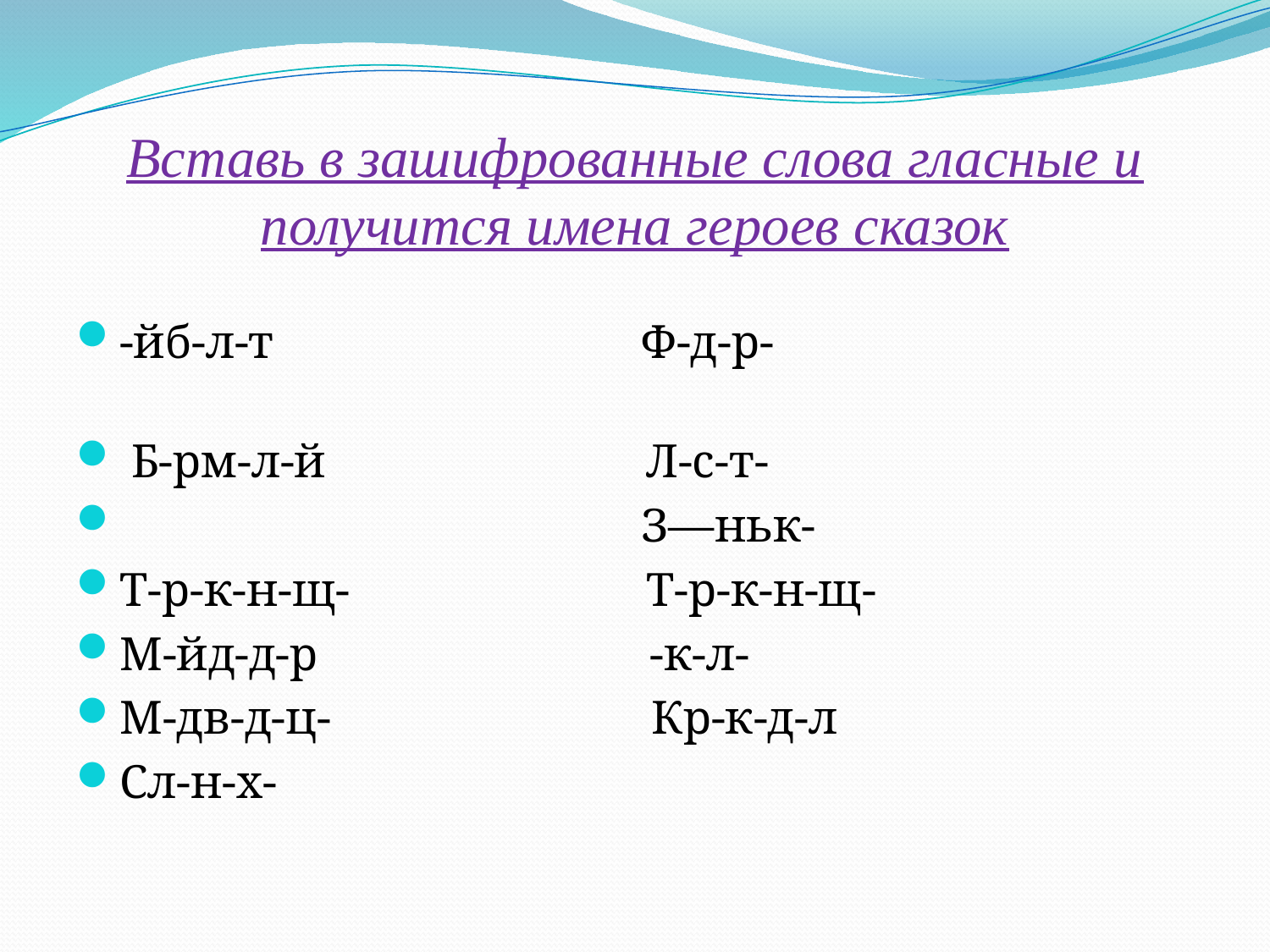

# Вставь в зашифрованные слова гласные и получится имена героев сказок
-йб-л-т                               Ф-д-р-
 Б-рм-л-й                           Л-с-т-
                                            З—ньк-
Т-р-к-н-щ-                         Т-р-к-н-щ-
М-йд-д-р                            -к-л-
М-дв-д-ц-                           Кр-к-д-л
Сл-н-х-